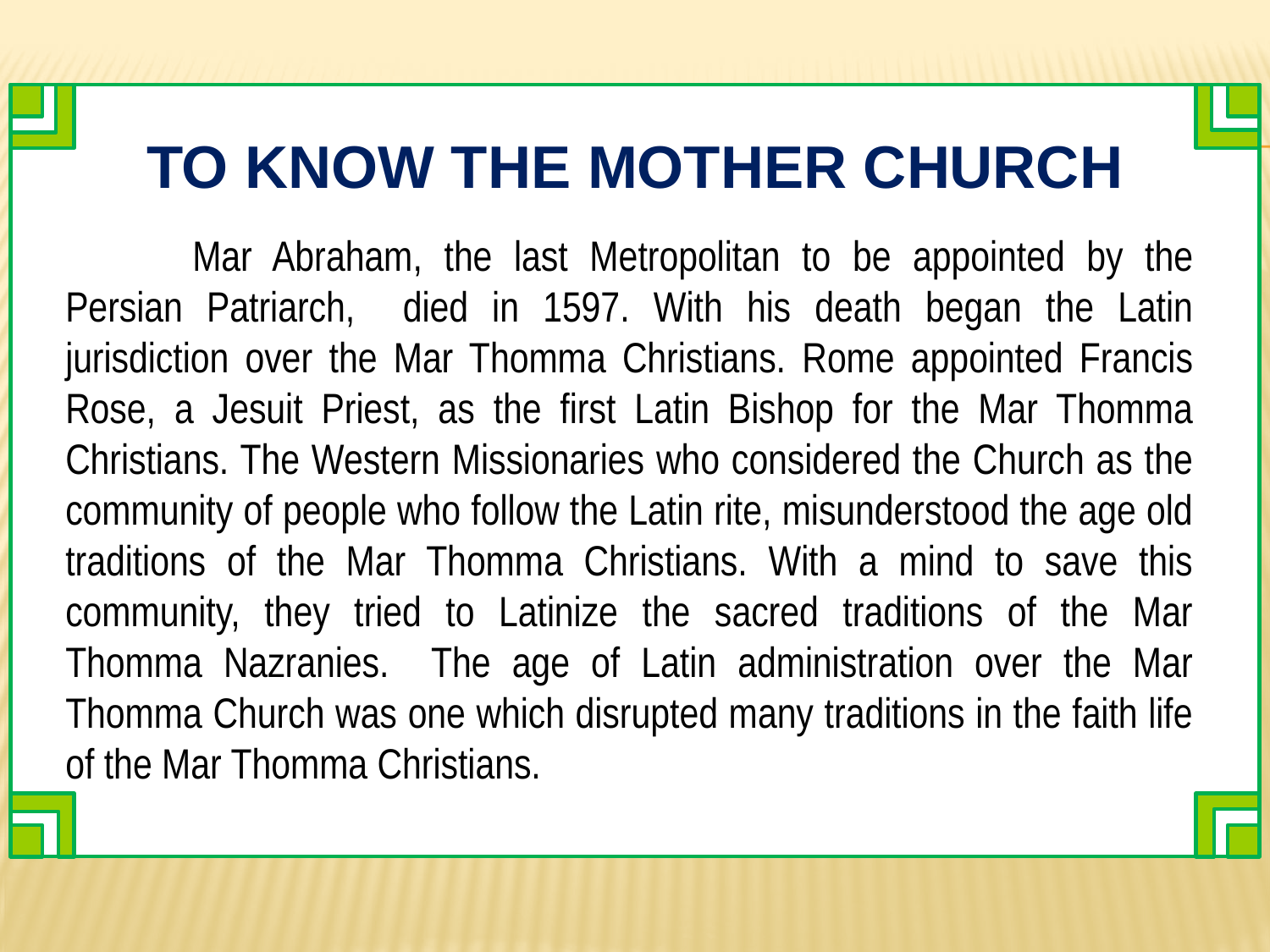

# To Know the Mother Church
	Mar Abraham, the last Metropolitan to be appointed by the Persian Patriarch,  died in 1597. With his death began the Latin jurisdiction over the Mar Thomma Christians. Rome appointed Francis Rose, a Jesuit Priest, as the first Latin Bishop for the Mar Thomma Christians. The Western Missionaries who considered the Church as the community of people who follow the Latin rite, misunderstood the age old traditions of the Mar Thomma Christians. With a mind to save this community, they tried to Latinize the sacred traditions of the Mar Thomma Nazranies.  The age of Latin administration over the Mar Thomma Church was one which disrupted many traditions in the faith life of the Mar Thomma Christians.